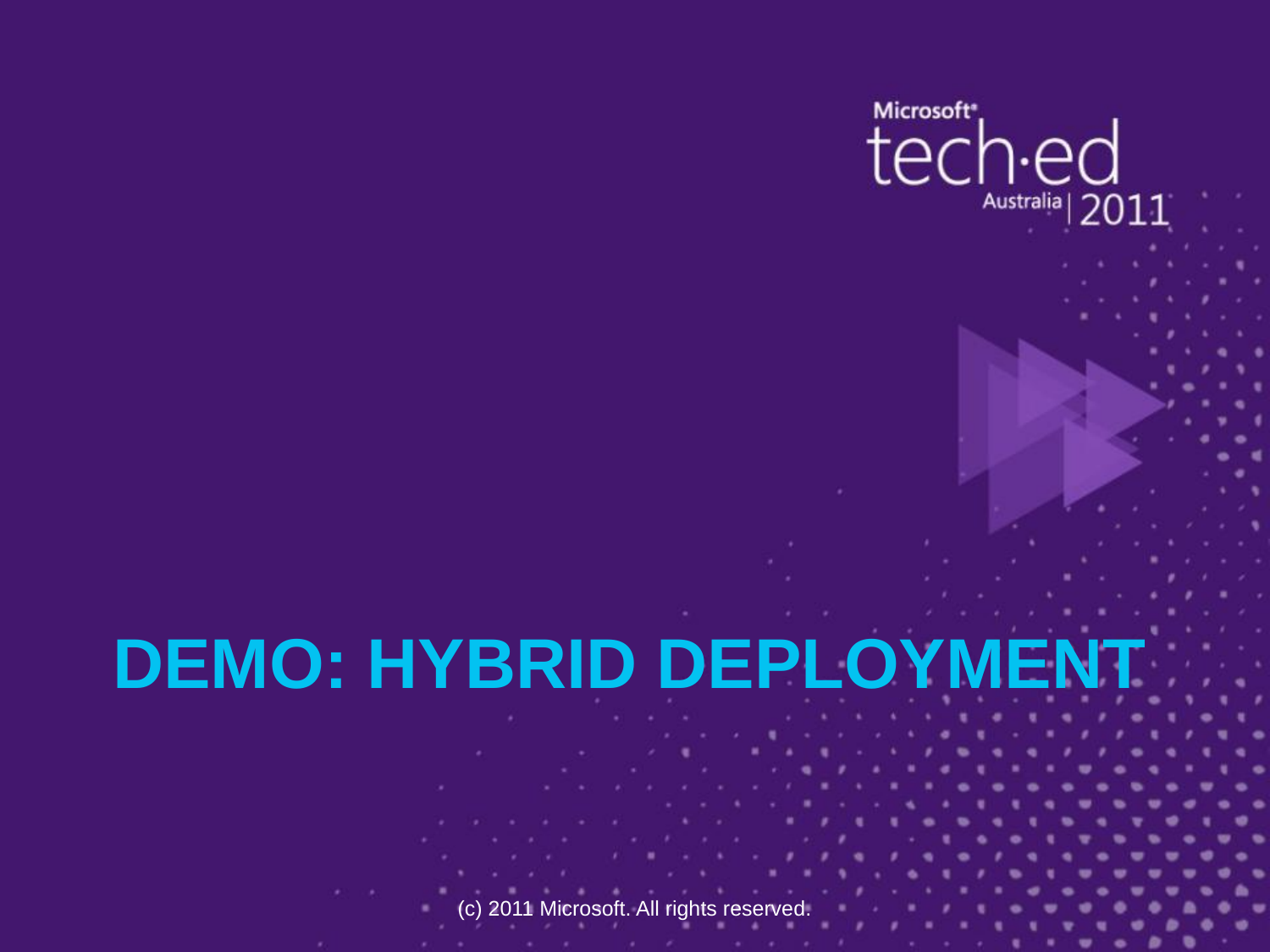

# Demo: Hybrid deployment
(c) 2011 Microsoft. All rights reserved.